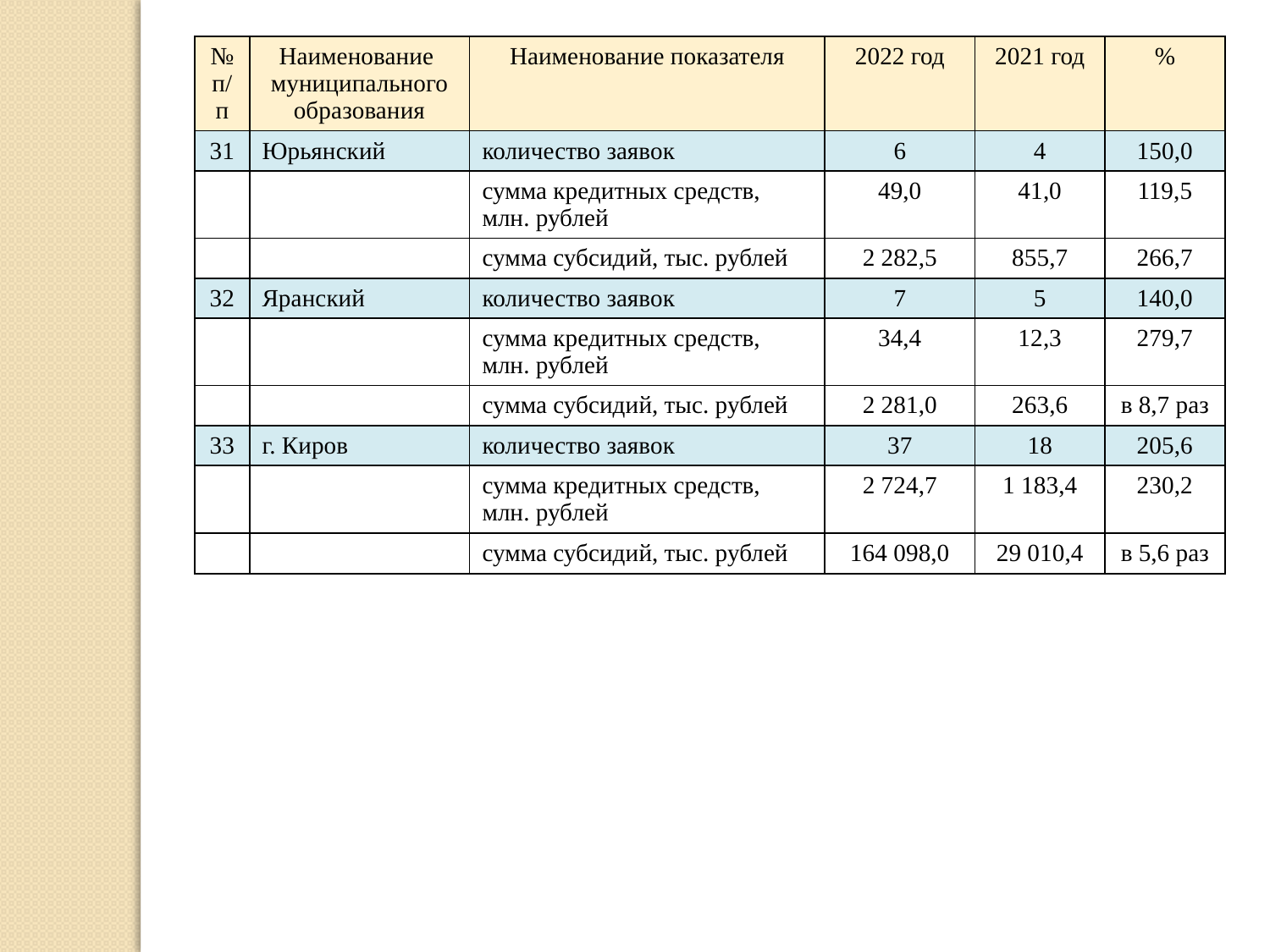

| № п/п | Наименование муниципального образования | Наименование показателя | 2022 год | 2021 год | % |
| --- | --- | --- | --- | --- | --- |
| 31 | Юрьянский | количество заявок | 6 | 4 | 150,0 |
|  |  | сумма кредитных средств, млн. рублей | 49,0 | 41,0 | 119,5 |
|  |  | сумма субсидий, тыс. рублей | 2 282,5 | 855,7 | 266,7 |
| 32 | Яранский | количество заявок | 7 | 5 | 140,0 |
|  |  | сумма кредитных средств, млн. рублей | 34,4 | 12,3 | 279,7 |
|  |  | сумма субсидий, тыс. рублей | 2 281,0 | 263,6 | в 8,7 раз |
| 33 | г. Киров | количество заявок | 37 | 18 | 205,6 |
|  |  | сумма кредитных средств, млн. рублей | 2 724,7 | 1 183,4 | 230,2 |
|  |  | сумма субсидий, тыс. рублей | 164 098,0 | 29 010,4 | в 5,6 раз |